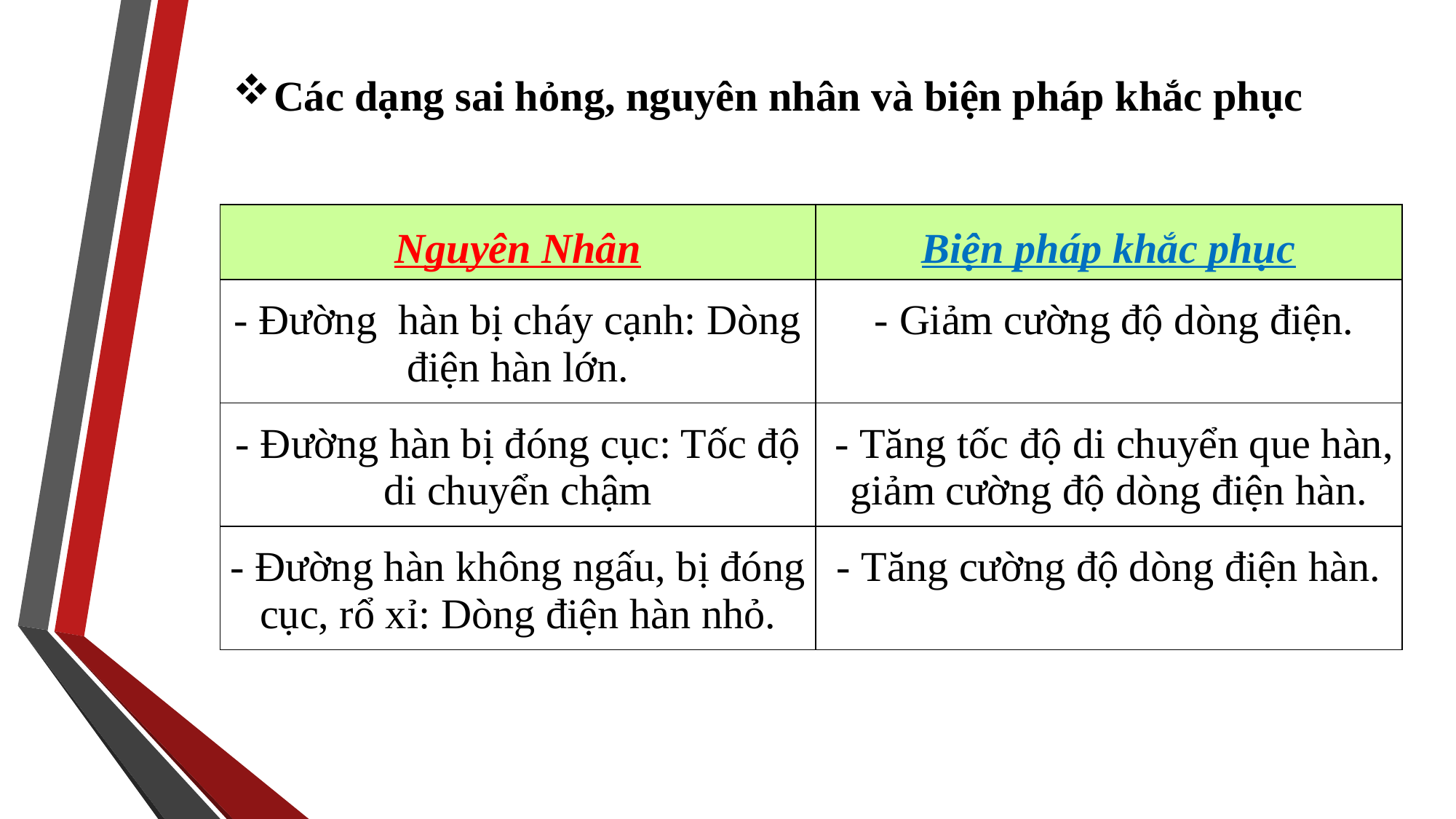

Các dạng sai hỏng, nguyên nhân và biện pháp khắc phục
| Nguyên Nhân | Biện pháp khắc phục |
| --- | --- |
| - Đường hàn bị cháy cạnh: Dòng điện hàn lớn. | - Giảm cường độ dòng điện. |
| - Đường hàn bị đóng cục: Tốc độ di chuyển chậm | - Tăng tốc độ di chuyển que hàn, giảm cường độ dòng điện hàn. |
| - Đường hàn không ngấu, bị đóng cục, rổ xỉ: Dòng điện hàn nhỏ. | - Tăng cường độ dòng điện hàn. |